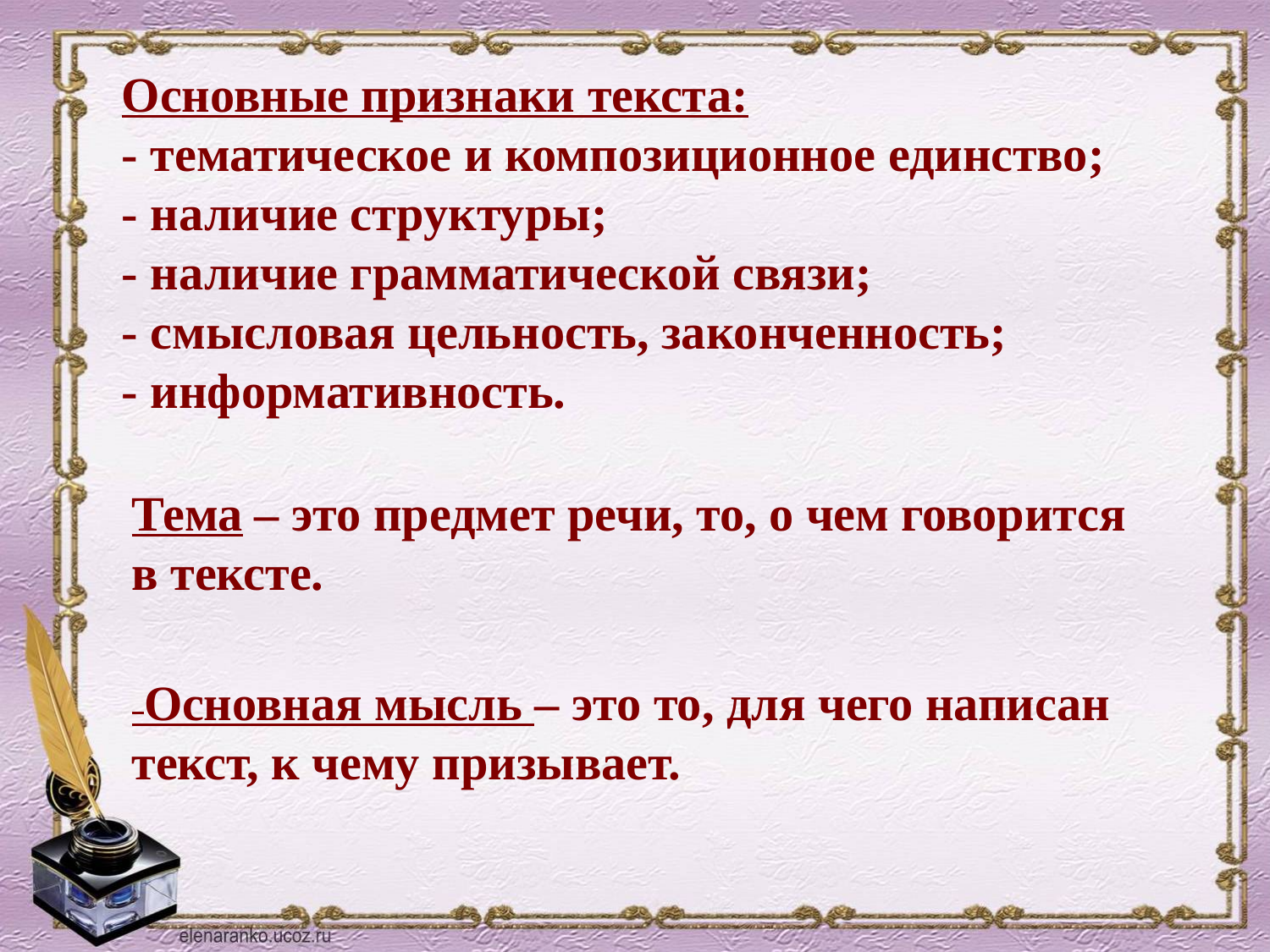

# Основные признаки текста: - тематическое и композиционное единство; - наличие структуры; - наличие грамматической связи; - смысловая цельность, законченность; - информативность.
Тема – это предмет речи, то, о чем говорится в тексте.

 Основная мысль – это то, для чего написан текст, к чему призывает.